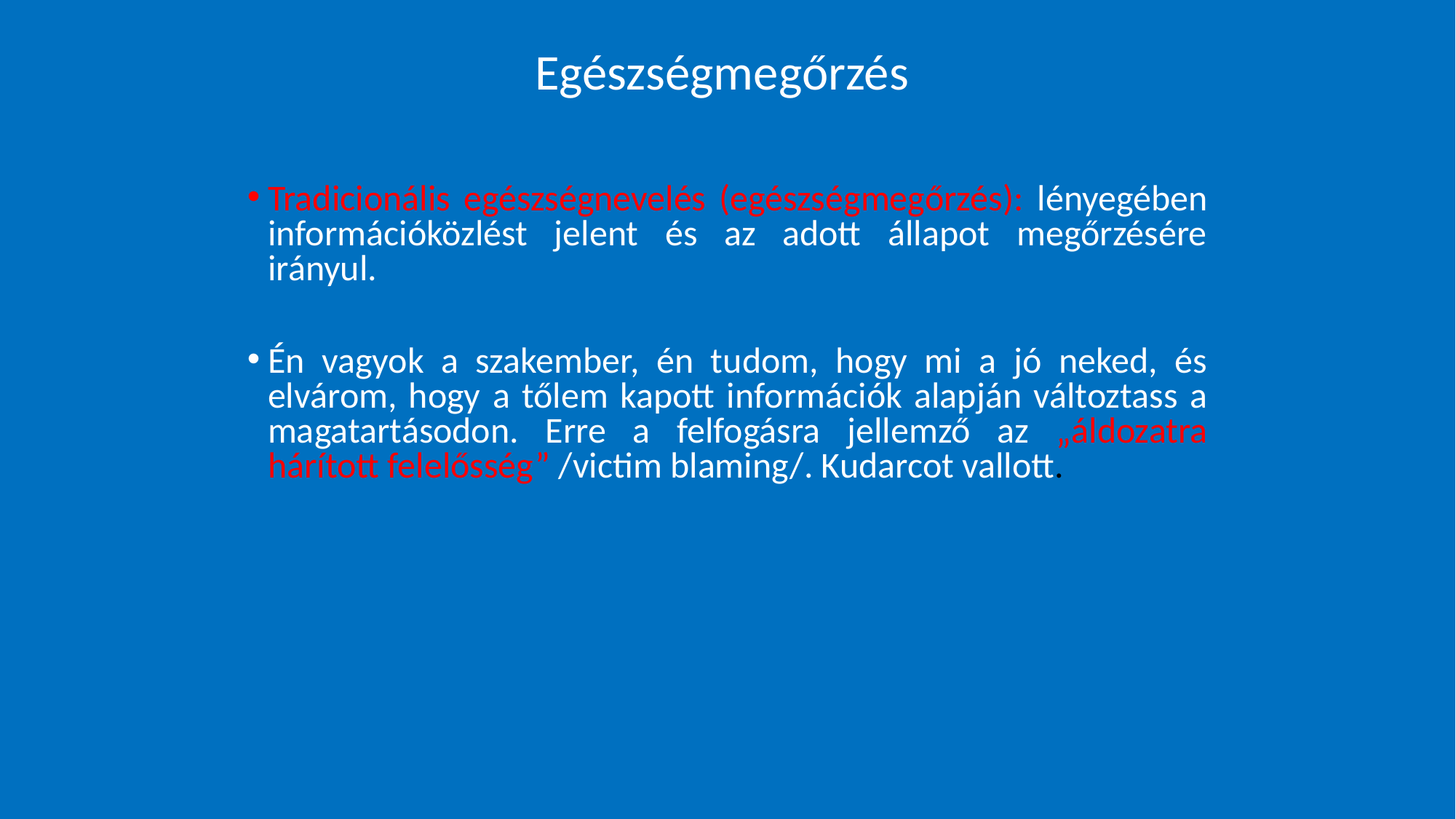

# Egészségmegőrzés
Tradicionális egészségnevelés (egészségmegőrzés): lényegében információközlést jelent és az adott állapot megőrzésére irányul.

Én vagyok a szakember, én tudom, hogy mi a jó neked, és elvárom, hogy a tőlem kapott információk alapján változtass a magatartásodon. Erre a felfogásra jellemző az „áldozatra hárított felelősség” /victim blaming/. Kudarcot vallott.